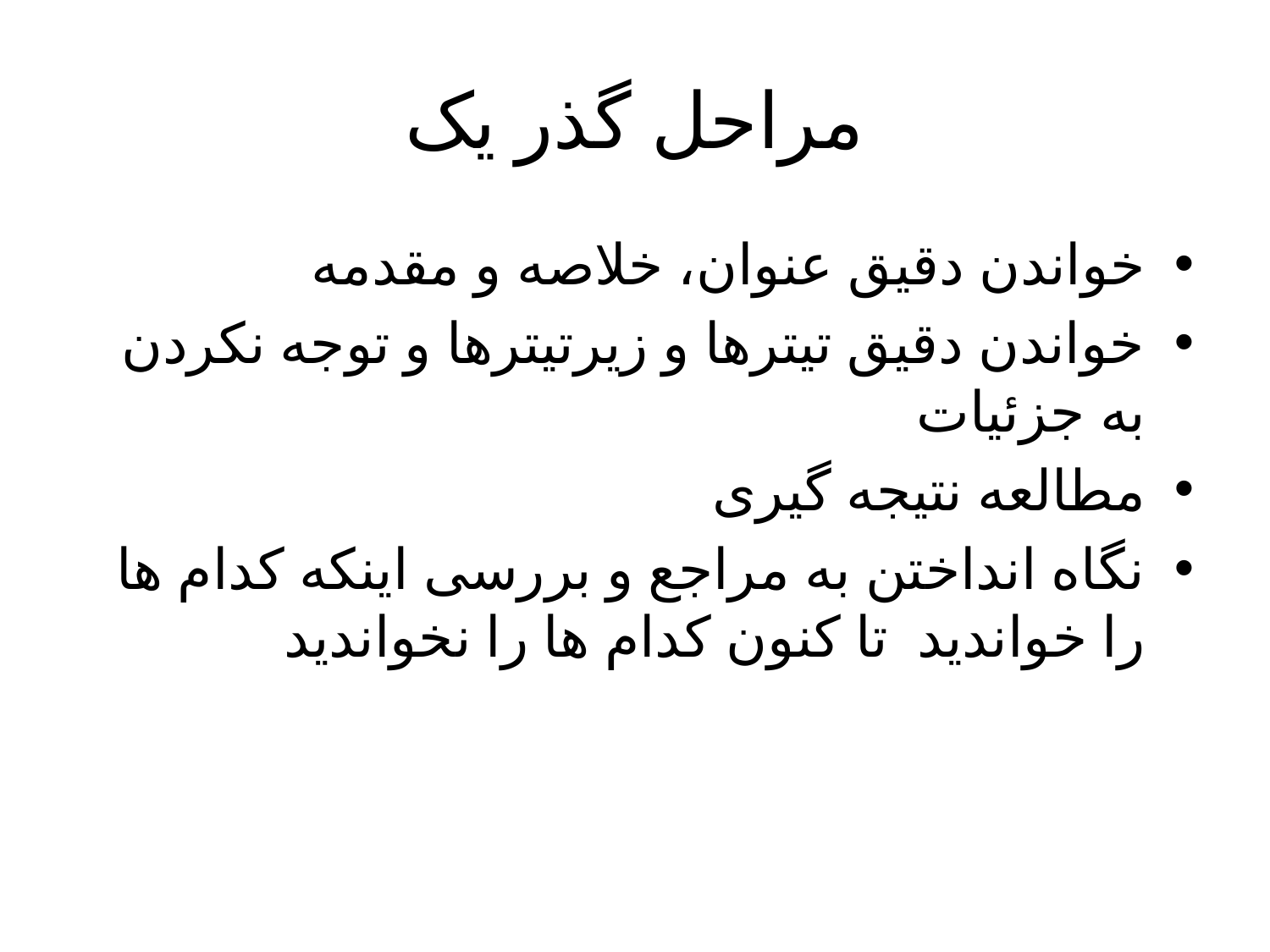

# مراحل گذر یک
خواندن دقیق عنوان، خلاصه و مقدمه
خواندن دقیق تیترها و زیرتیترها و توجه نکردن به جزئیات
مطالعه نتیجه گیری
نگاه انداختن به مراجع و بررسی اینکه کدام ها را خواندید  تا کنون کدام ها را نخواندید